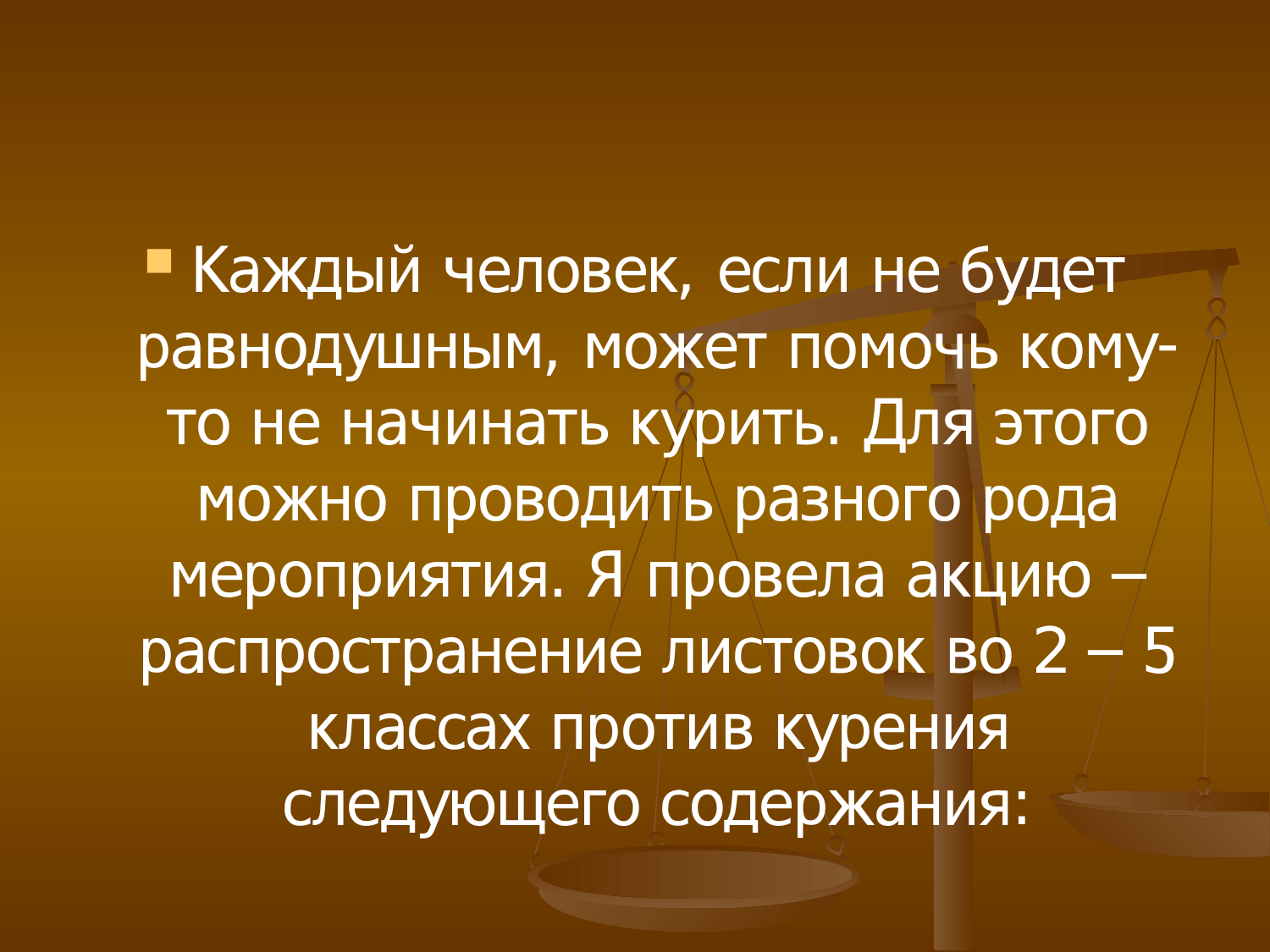

#
Каждый человек, если не будет равнодушным, может помочь кому-то не начинать курить. Для этого можно проводить разного рода мероприятия. Я провела акцию – распространение листовок во 2 – 5 классах против курения следующего содержания: